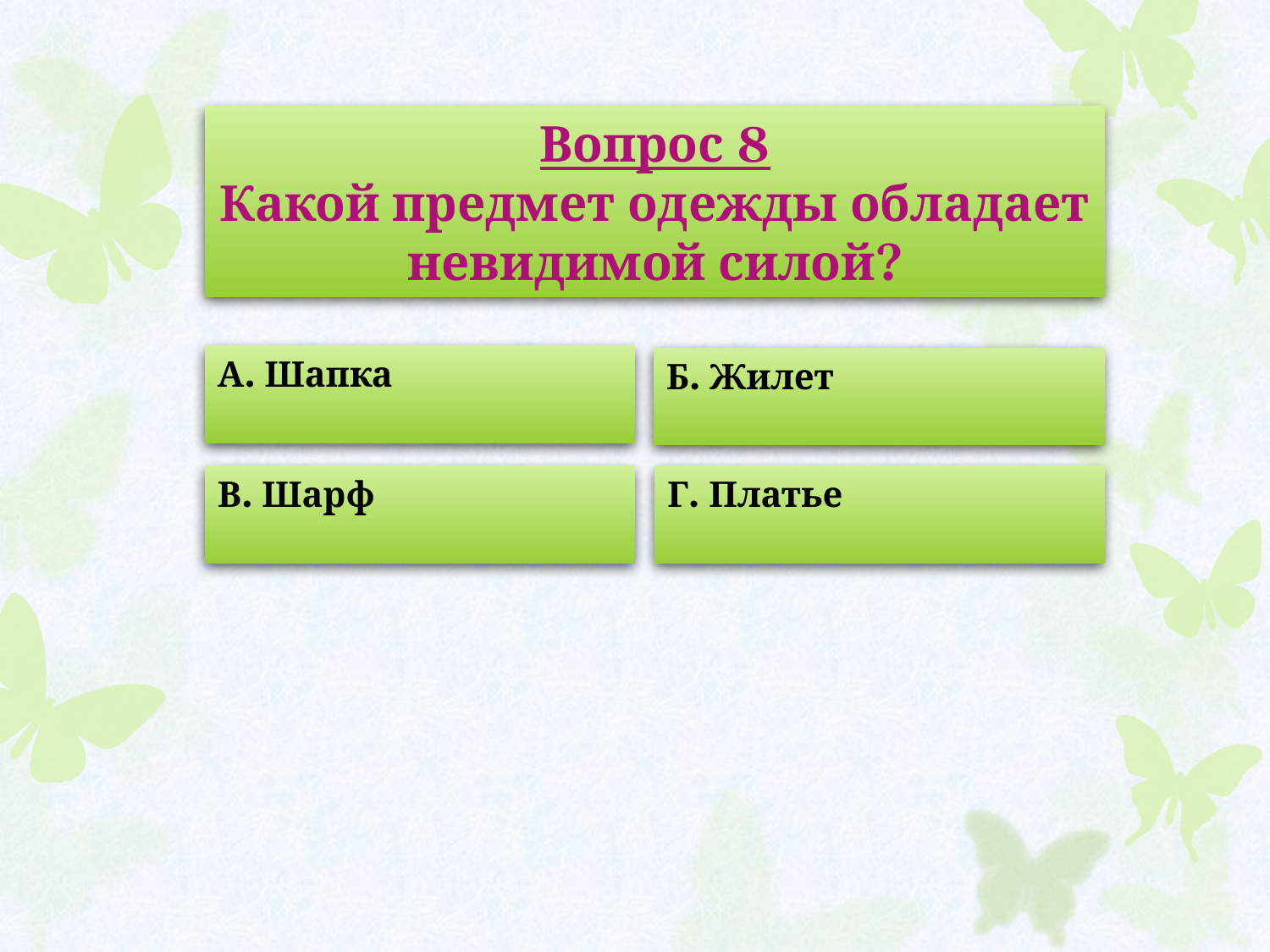

Вопрос 8
Какой предмет одежды обладает невидимой силой?
А. Шапка

Б. Жилет

В. Шарф

Г. Платье